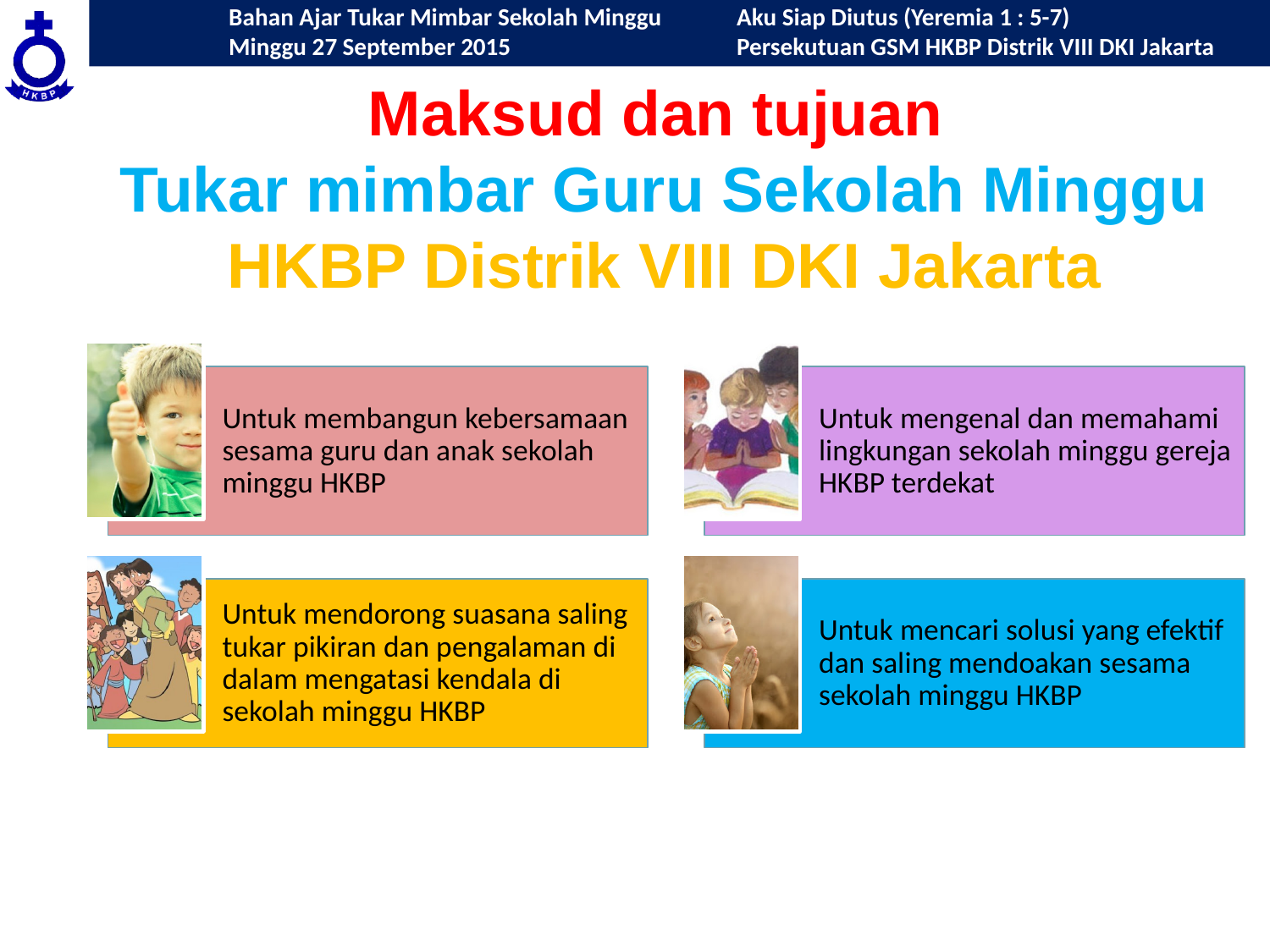

Maksud dan tujuan
Tukar mimbar Guru Sekolah Minggu HKBP Distrik VIII DKI Jakarta
Untuk membangun kebersamaan sesama guru dan anak sekolah minggu HKBP
Untuk mengenal dan memahami lingkungan sekolah minggu gereja HKBP terdekat
Untuk mendorong suasana saling tukar pikiran dan pengalaman di dalam mengatasi kendala di sekolah minggu HKBP
Untuk mencari solusi yang efektif dan saling mendoakan sesama sekolah minggu HKBP